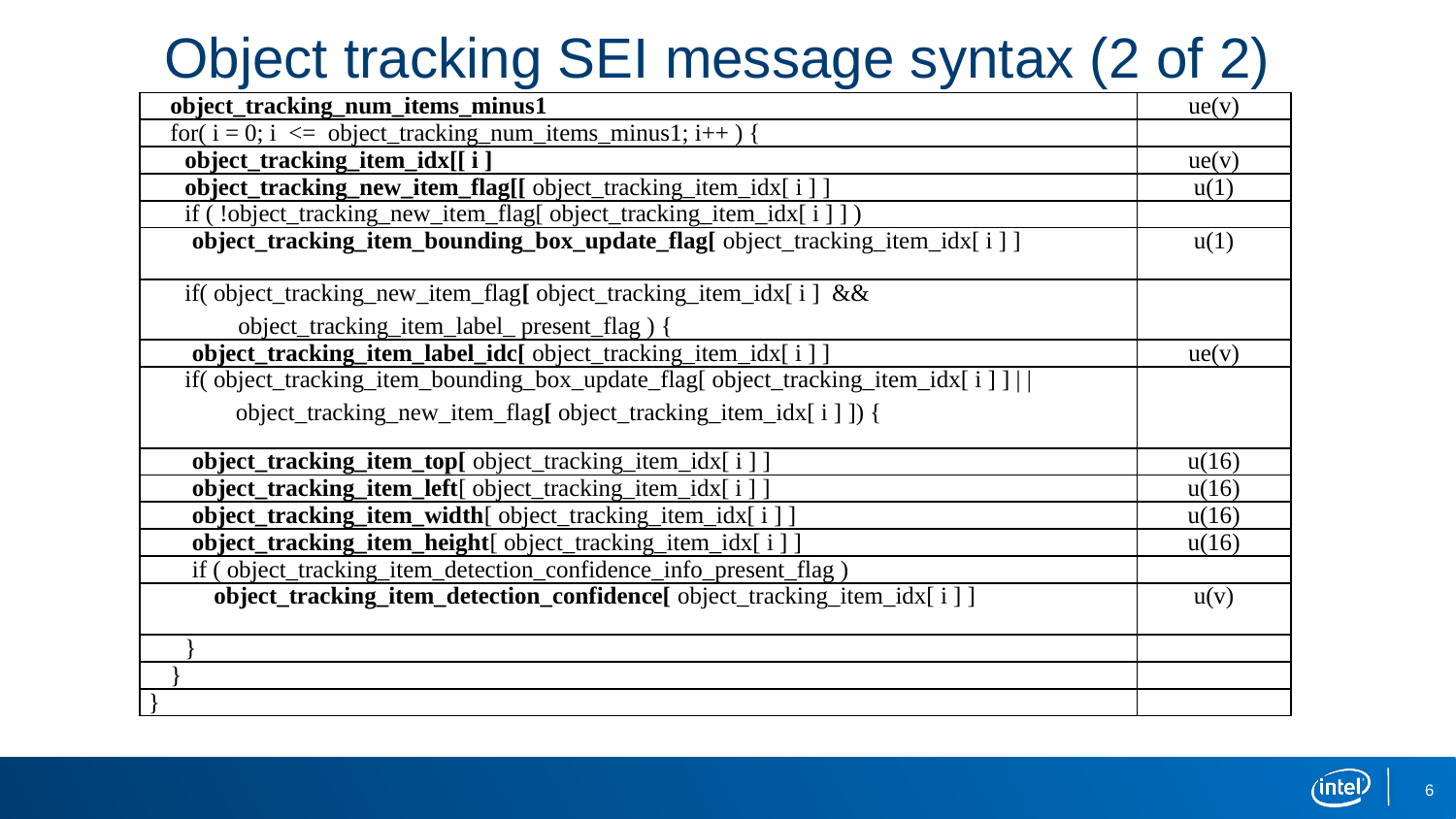

# Object tracking SEI message syntax (2 of 2)
| object\_tracking\_num\_items\_minus1 | ue(v) |
| --- | --- |
| for( i = 0; i  <=  object\_tracking\_num\_items\_minus1; i++ ) { |  |
| object\_tracking\_item\_idx[[ i ] | ue(v) |
| object\_tracking\_new\_item\_flag[[ object\_tracking\_item\_idx[ i ] ] | u(1) |
| if ( !object\_tracking\_new\_item\_flag[ object\_tracking\_item\_idx[ i ] ] ) |  |
| object\_tracking\_item\_bounding\_box\_update\_flag[ object\_tracking\_item\_idx[ i ] ] | u(1) |
| if( object\_tracking\_new\_item\_flag[ object\_tracking\_item\_idx[ i ]  && object\_tracking\_item\_label\_ present\_flag ) { |  |
| object\_tracking\_item\_label\_idc[ object\_tracking\_item\_idx[ i ] ] | ue(v) |
| if( object\_tracking\_item\_bounding\_box\_update\_flag[ object\_tracking\_item\_idx[ i ] ] | | object\_tracking\_new\_item\_flag[ object\_tracking\_item\_idx[ i ] ]) { |  |
| object\_tracking\_item\_top[ object\_tracking\_item\_idx[ i ] ] | u(16) |
| object\_tracking\_item\_left[ object\_tracking\_item\_idx[ i ] ] | u(16) |
| object\_tracking\_item\_width[ object\_tracking\_item\_idx[ i ] ] | u(16) |
| object\_tracking\_item\_height[ object\_tracking\_item\_idx[ i ] ] | u(16) |
| if ( object\_tracking\_item\_detection\_confidence\_info\_present\_flag ) |  |
| object\_tracking\_item\_detection\_confidence[ object\_tracking\_item\_idx[ i ] ] | u(v) |
| } |  |
| } |  |
| } |  |
6